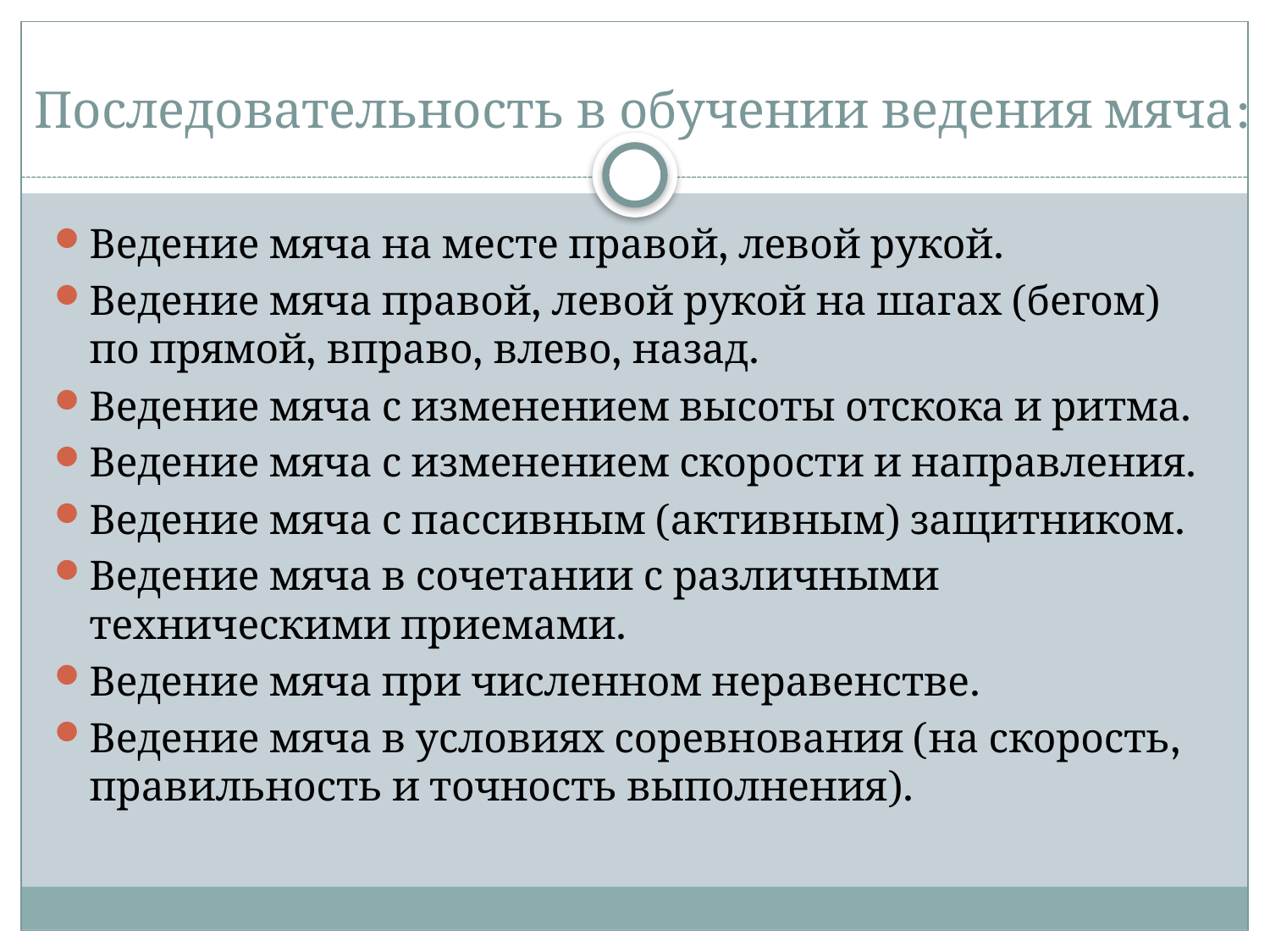

# Последовательность в обучении ведения мяча:
Ведение мяча на месте правой, левой рукой.
Ведение мяча правой, левой рукой на шагах (бегом) по прямой, вправо, влево, назад.
Ведение мяча с изменением высоты отскока и ритма.
Ведение мяча с изменением скорости и направления.
Ведение мяча с пассивным (активным) защитником.
Ведение мяча в сочетании с различными техническими приемами.
Ведение мяча при численном неравенстве.
Ведение мяча в условиях соревнования (на скорость, правильность и точность выполнения).